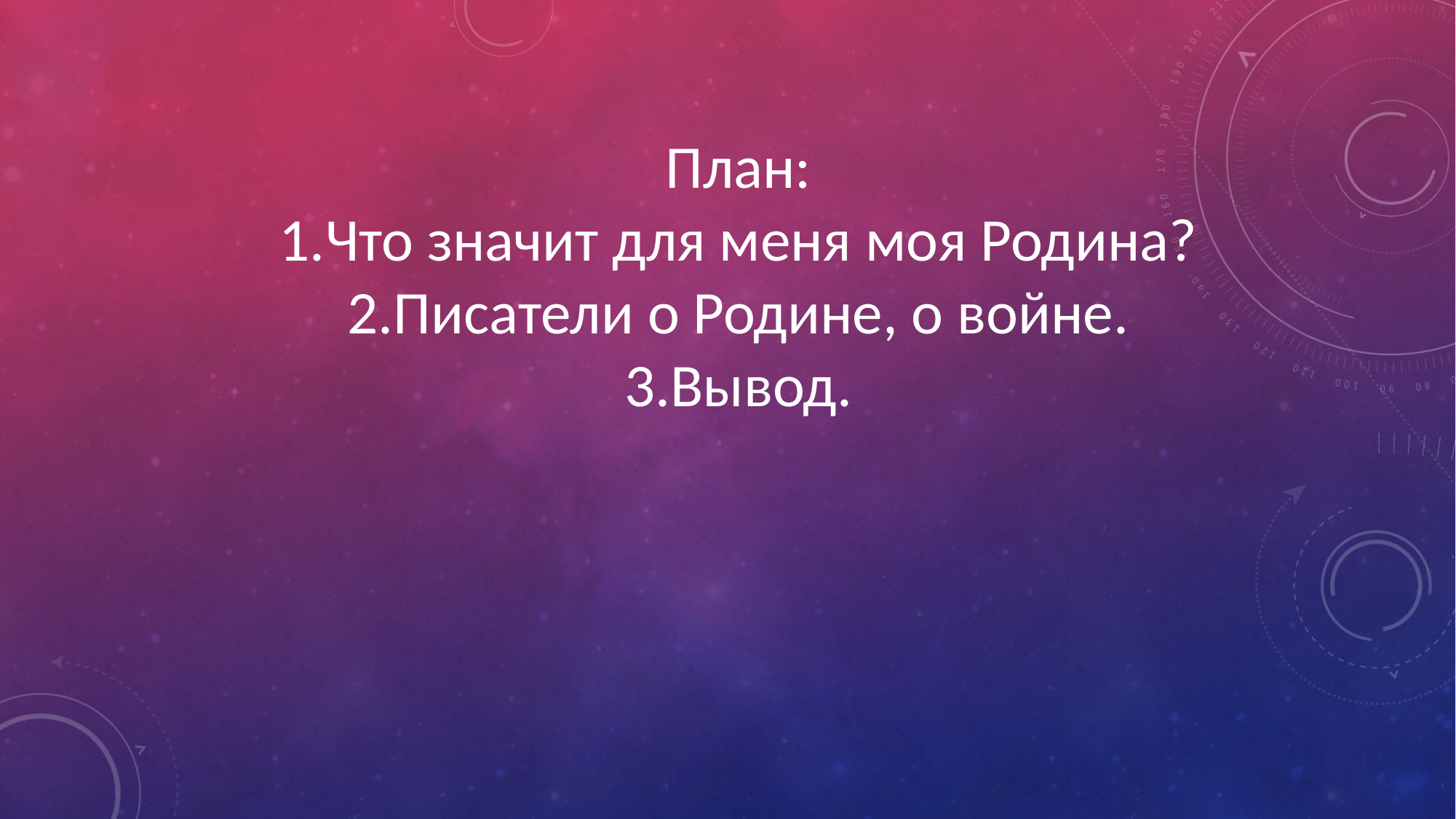

План:
Что значит для меня моя Родина?
Писатели о Родине, о войне.
Вывод.